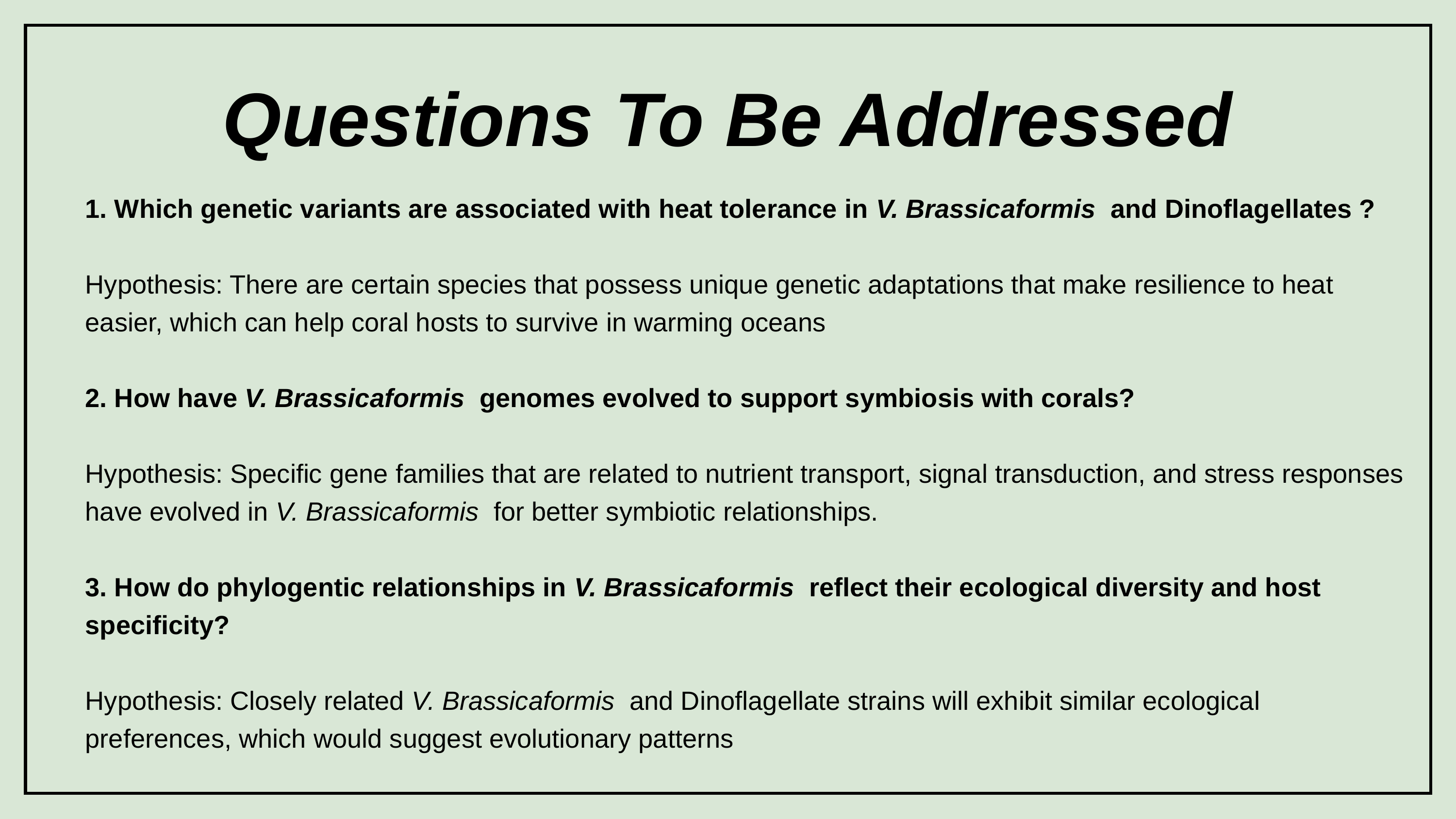

Questions To Be Addressed
1. Which genetic variants are associated with heat tolerance in V. Brassicaformis  and Dinoflagellates ?

Hypothesis: There are certain species that possess unique genetic adaptations that make resilience to heat easier, which can help coral hosts to survive in warming oceans

2. How have V. Brassicaformis  genomes evolved to support symbiosis with corals?

Hypothesis: Specific gene families that are related to nutrient transport, signal transduction, and stress responses have evolved in V. Brassicaformis  for better symbiotic relationships.

3. How do phylogentic relationships in V. Brassicaformis  reflect their ecological diversity and host specificity?

Hypothesis: Closely related V. Brassicaformis  and Dinoflagellate strains will exhibit similar ecological preferences, which would suggest evolutionary patterns